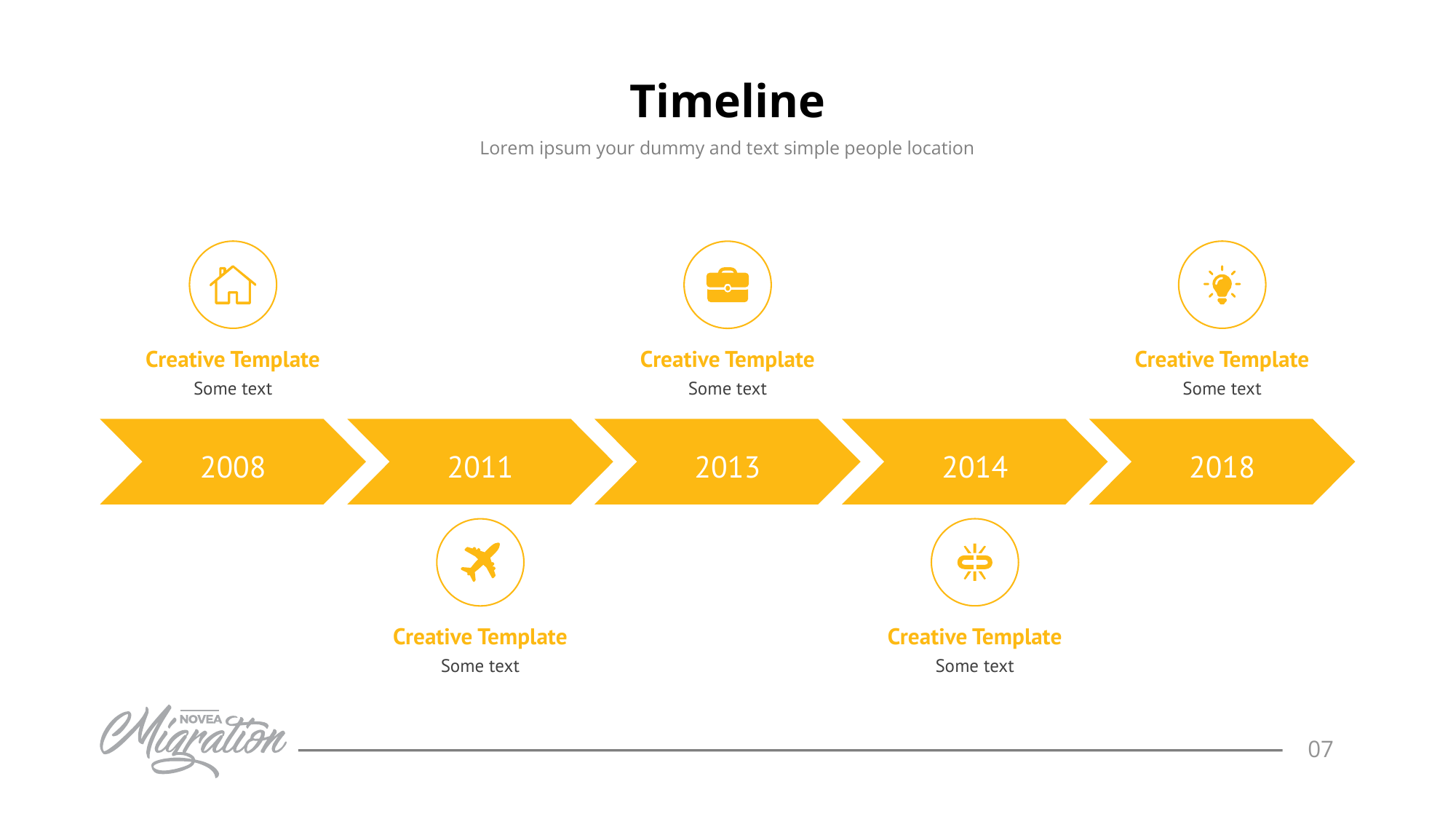

# Timeline
Lorem ipsum your dummy and text simple people location

Creative Template
Creative Template
Creative Template
Some text
Some text
Some text

2008

2011

2013

2014

2018

Creative Template
Creative Template
Some text
Some text
07